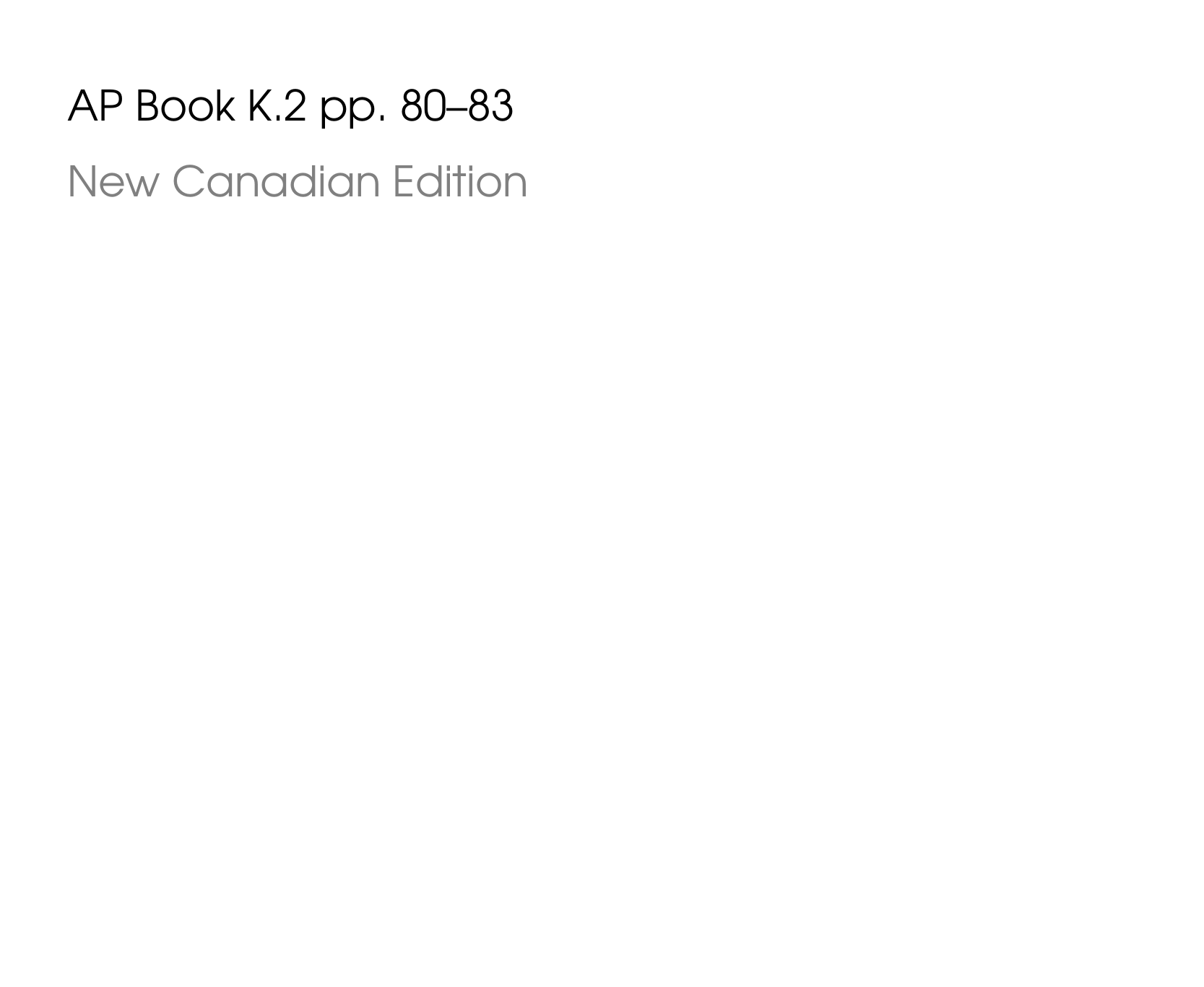

AP Book K.2 pp. 80–83
New Canadian Edition